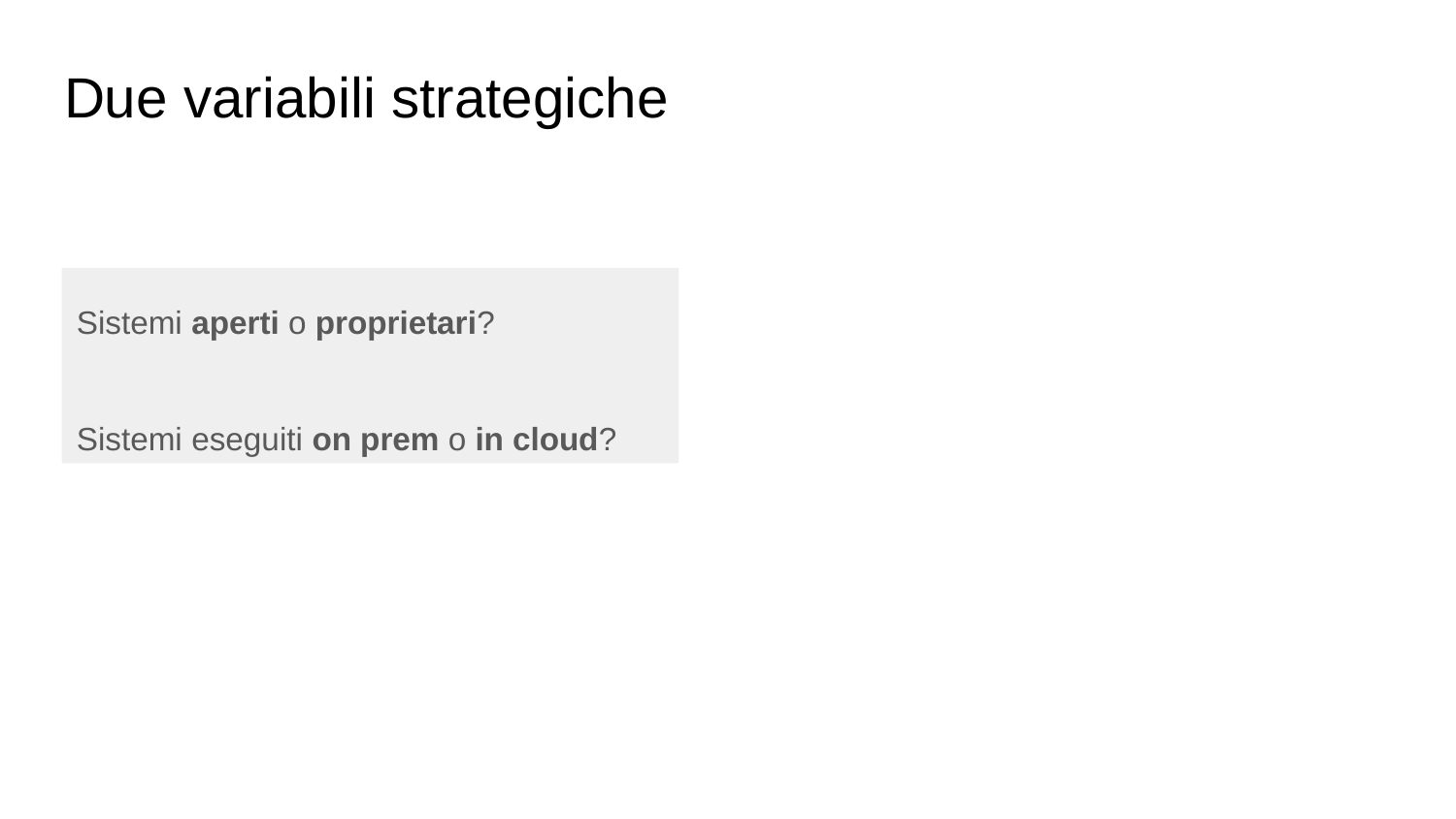

# Due variabili strategiche
Sistemi aperti o proprietari?

Sistemi eseguiti on prem o in cloud?